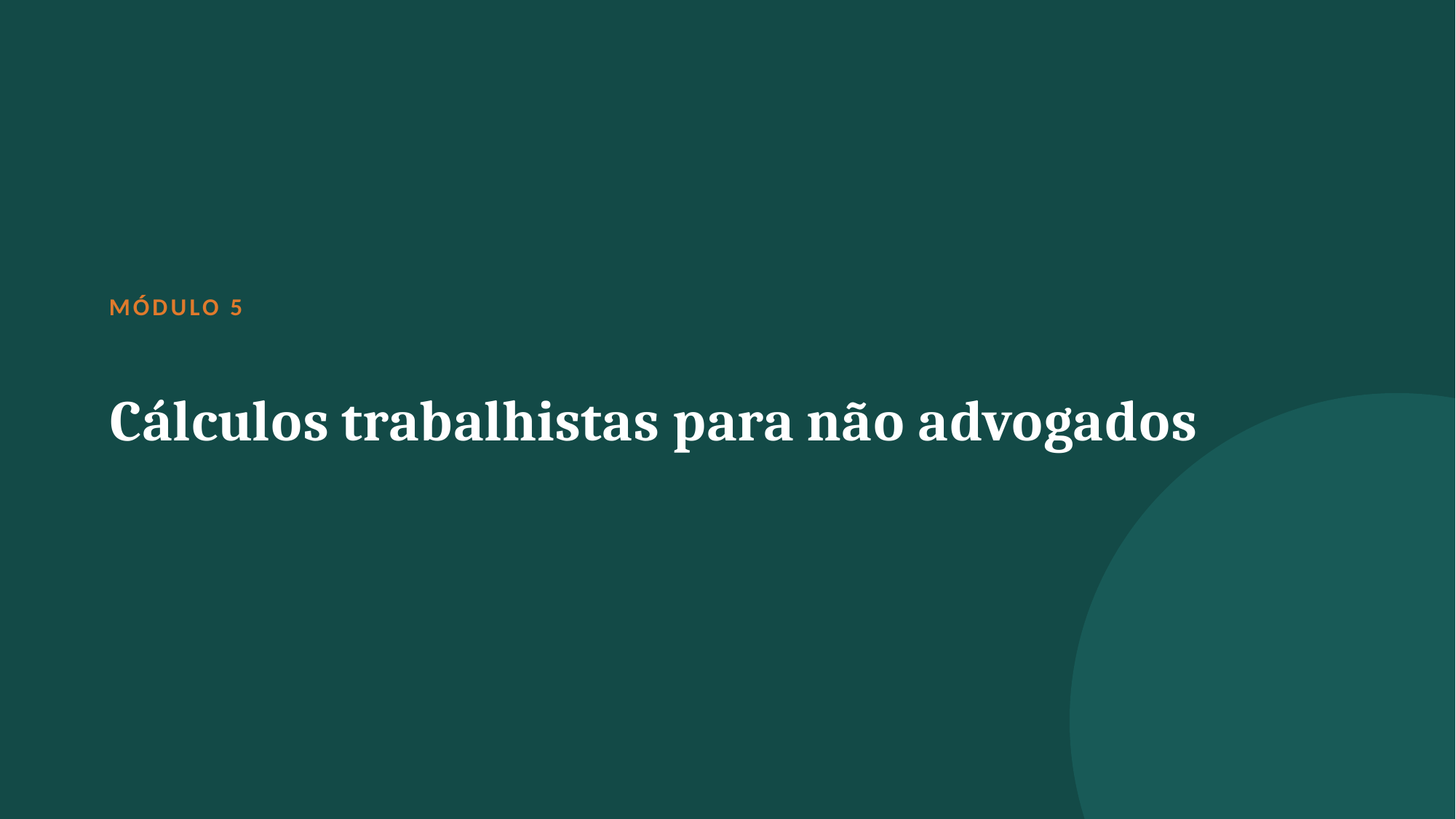

MÓDULO 5
Cálculos trabalhistas para não advogados